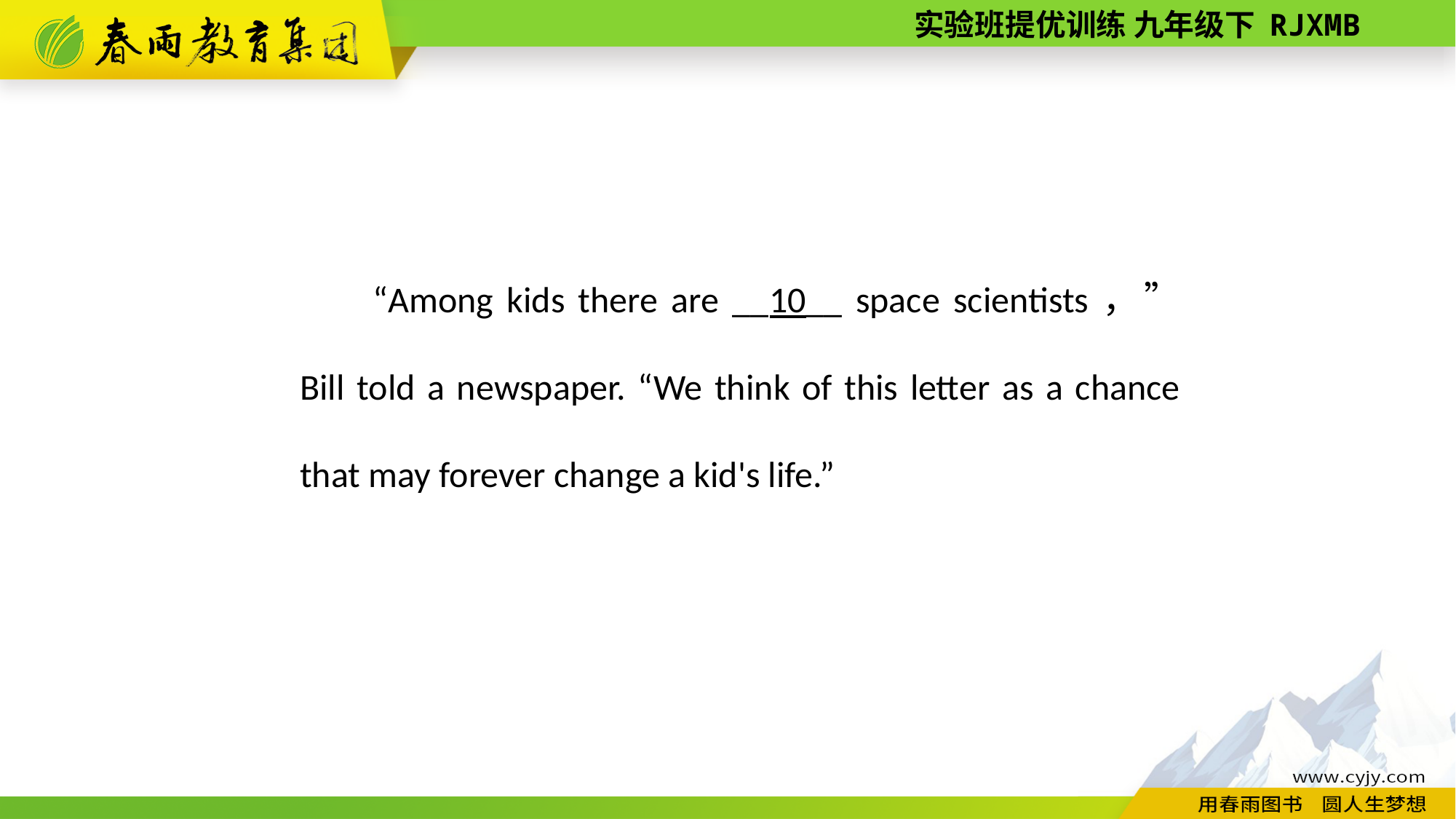

“Among kids there are __10__ space scientists，” Bill told a newspaper. “We think of this letter as a chance that may forever change a kid's life.”